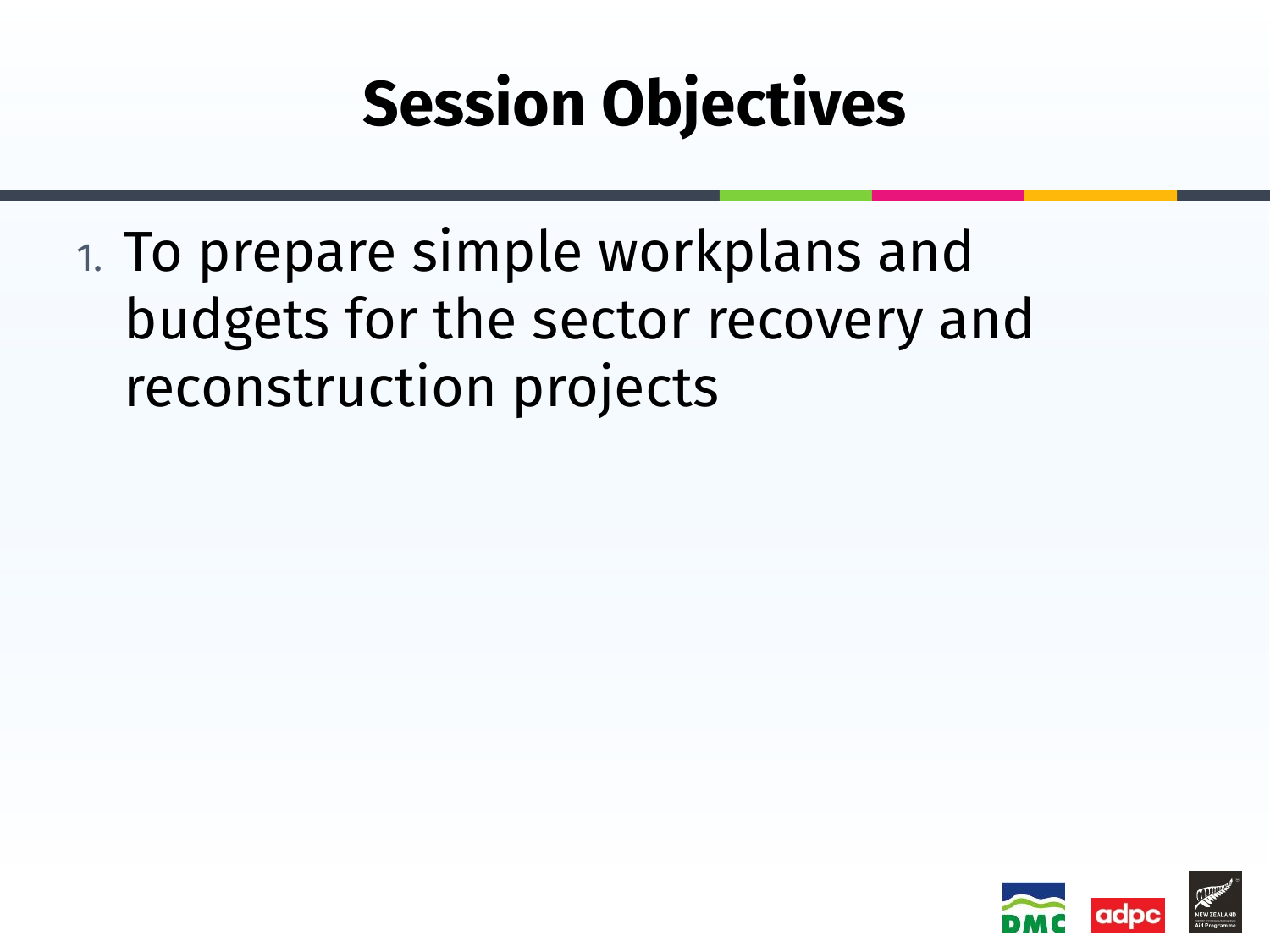

# Session Objectives
To prepare simple workplans and budgets for the sector recovery and reconstruction projects